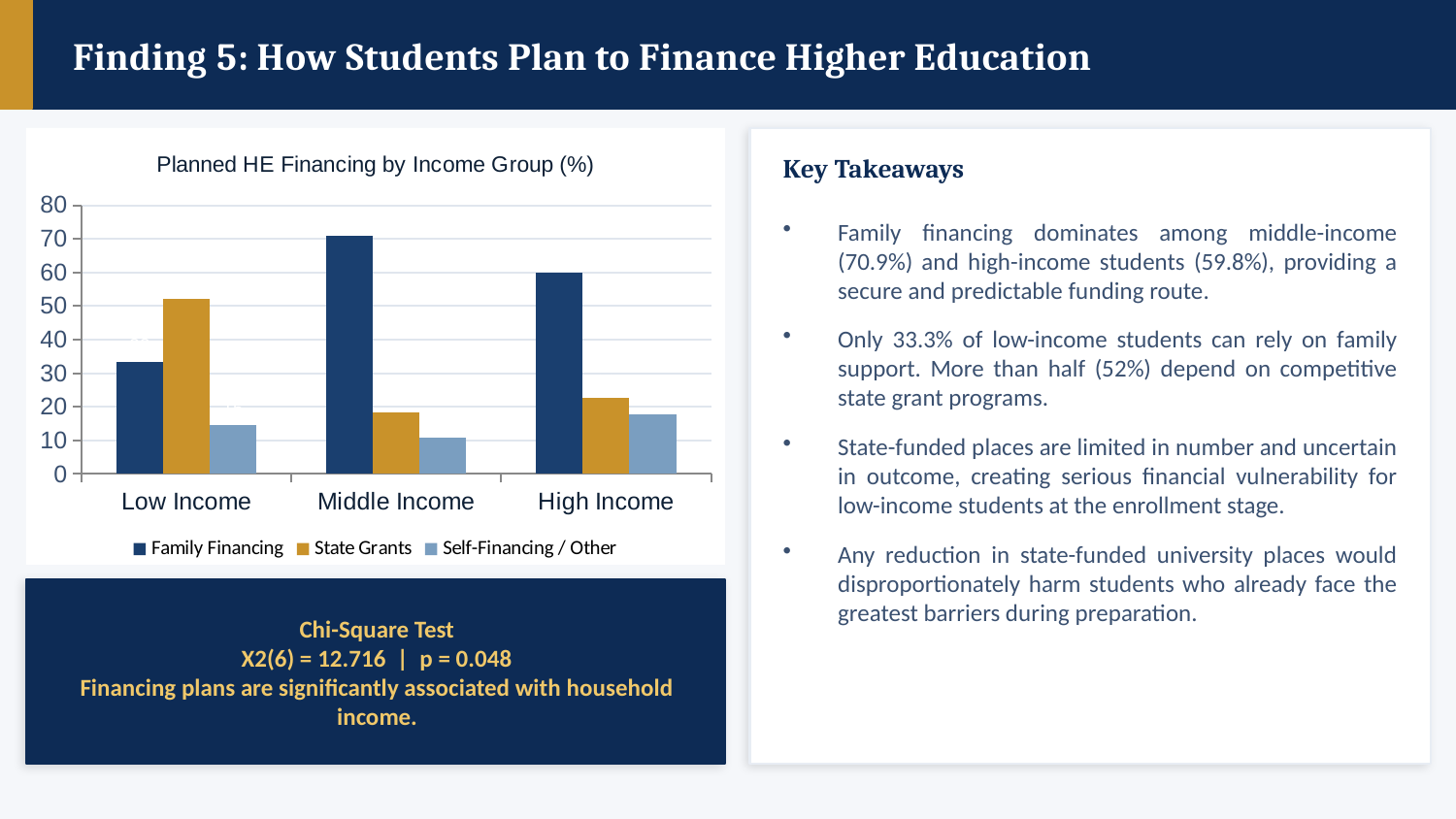

Finding 5: How Students Plan to Finance Higher Education

### Chart: Planned HE Financing by Income Group (%)

| Category | Family Financing | State Grants | Self-Financing / Other |
|---|---|---|---|
| Low Income | 33.3 | 52.0 | 14.7 |
| Middle Income | 70.9 | 18.2 | 10.9 |
| High Income | 59.8 | 22.5 | 17.7 |
Key Takeaways
Family financing dominates among middle-income (70.9%) and high-income students (59.8%), providing a secure and predictable funding route.
Only 33.3% of low-income students can rely on family support. More than half (52%) depend on competitive state grant programs.
State-funded places are limited in number and uncertain in outcome, creating serious financial vulnerability for low-income students at the enrollment stage.
Any reduction in state-funded university places would disproportionately harm students who already face the greatest barriers during preparation.

Chi-Square Test
X2(6) = 12.716  |  p = 0.048
Financing plans are significantly associated with household income.